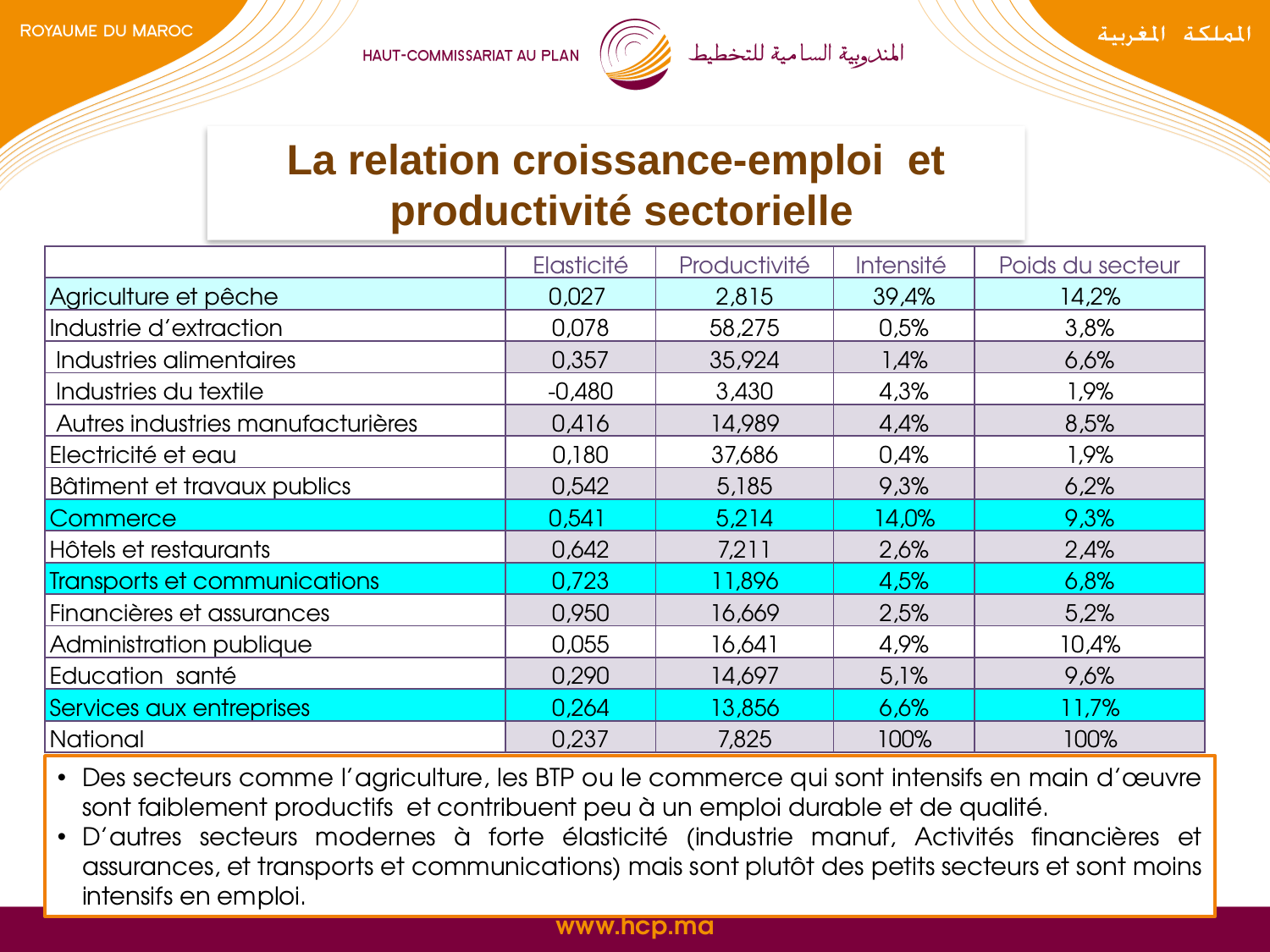

La relation croissance-emploi  et productivité sectorielle
|  | Elasticité | Productivité | Intensité | Poids du secteur |
| --- | --- | --- | --- | --- |
| Agriculture et pêche | 0,027 | 2,815 | 39,4% | 14,2% |
| Industrie d’extraction | 0,078 | 58,275 | 0,5% | 3,8% |
| Industries alimentaires | 0,357 | 35,924 | 1,4% | 6,6% |
| Industries du textile | -0,480 | 3,430 | 4,3% | 1,9% |
| Autres industries manufacturières | 0,416 | 14,989 | 4,4% | 8,5% |
| Electricité et eau | 0,180 | 37,686 | 0,4% | 1,9% |
| Bâtiment et travaux publics | 0,542 | 5,185 | 9,3% | 6,2% |
| Commerce | 0,541 | 5,214 | 14,0% | 9,3% |
| Hôtels et restaurants | 0,642 | 7,211 | 2,6% | 2,4% |
| Transports et communications | 0,723 | 11,896 | 4,5% | 6,8% |
| Financières et assurances | 0,950 | 16,669 | 2,5% | 5,2% |
| Administration publique | 0,055 | 16,641 | 4,9% | 10,4% |
| Education santé | 0,290 | 14,697 | 5,1% | 9,6% |
| Services aux entreprises | 0,264 | 13,856 | 6,6% | 11,7% |
| National | 0,237 | 7,825 | 100% | 100% |
Des secteurs comme l’agriculture, les BTP ou le commerce qui sont intensifs en main d’œuvre sont faiblement productifs  et contribuent peu à un emploi durable et de qualité.
D’autres secteurs modernes à forte élasticité (industrie manuf, Activités financières et assurances, et transports et communications) mais sont plutôt des petits secteurs et sont moins intensifs en emploi.
8